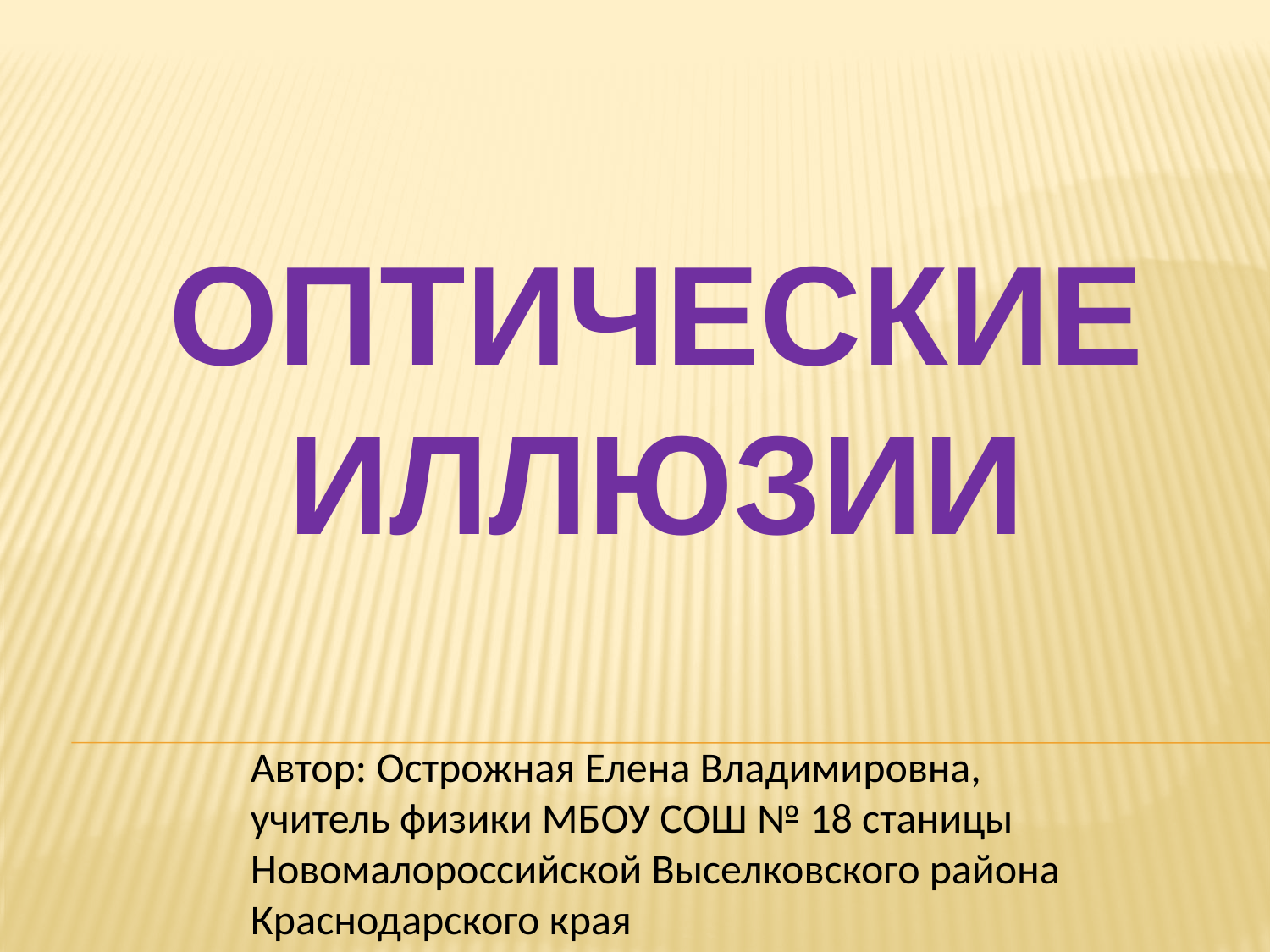

# Оптические иллюзии
Автор: Острожная Елена Владимировна, учитель физики МБОУ СОШ № 18 станицы Новомалороссийской Выселковского района Краснодарского края